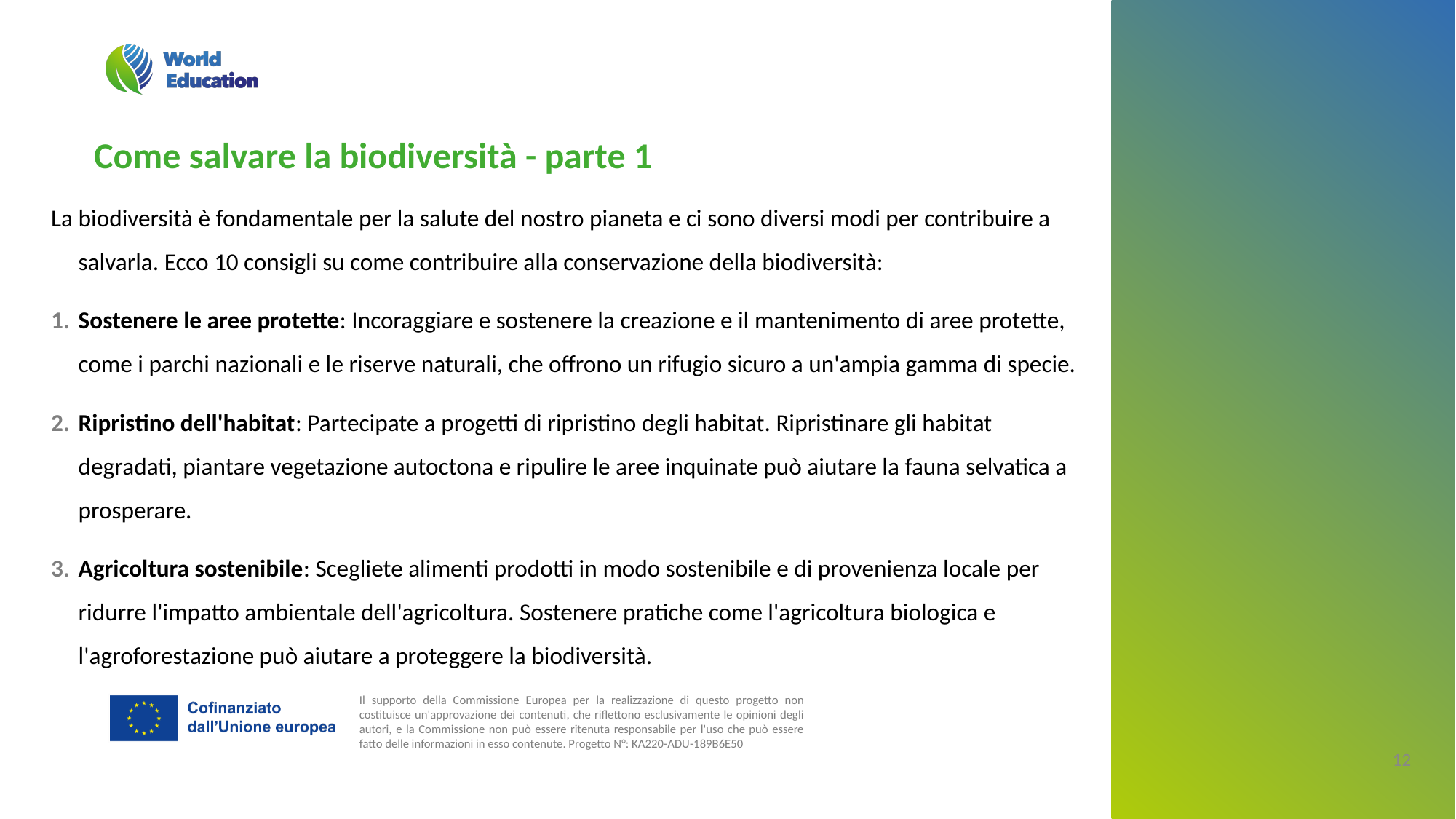

Come salvare la biodiversità - parte 1
La biodiversità è fondamentale per la salute del nostro pianeta e ci sono diversi modi per contribuire a salvarla. Ecco 10 consigli su come contribuire alla conservazione della biodiversità:
Sostenere le aree protette: Incoraggiare e sostenere la creazione e il mantenimento di aree protette, come i parchi nazionali e le riserve naturali, che offrono un rifugio sicuro a un'ampia gamma di specie.
Ripristino dell'habitat: Partecipate a progetti di ripristino degli habitat. Ripristinare gli habitat degradati, piantare vegetazione autoctona e ripulire le aree inquinate può aiutare la fauna selvatica a prosperare.
Agricoltura sostenibile: Scegliete alimenti prodotti in modo sostenibile e di provenienza locale per ridurre l'impatto ambientale dell'agricoltura. Sostenere pratiche come l'agricoltura biologica e l'agroforestazione può aiutare a proteggere la biodiversità.
12